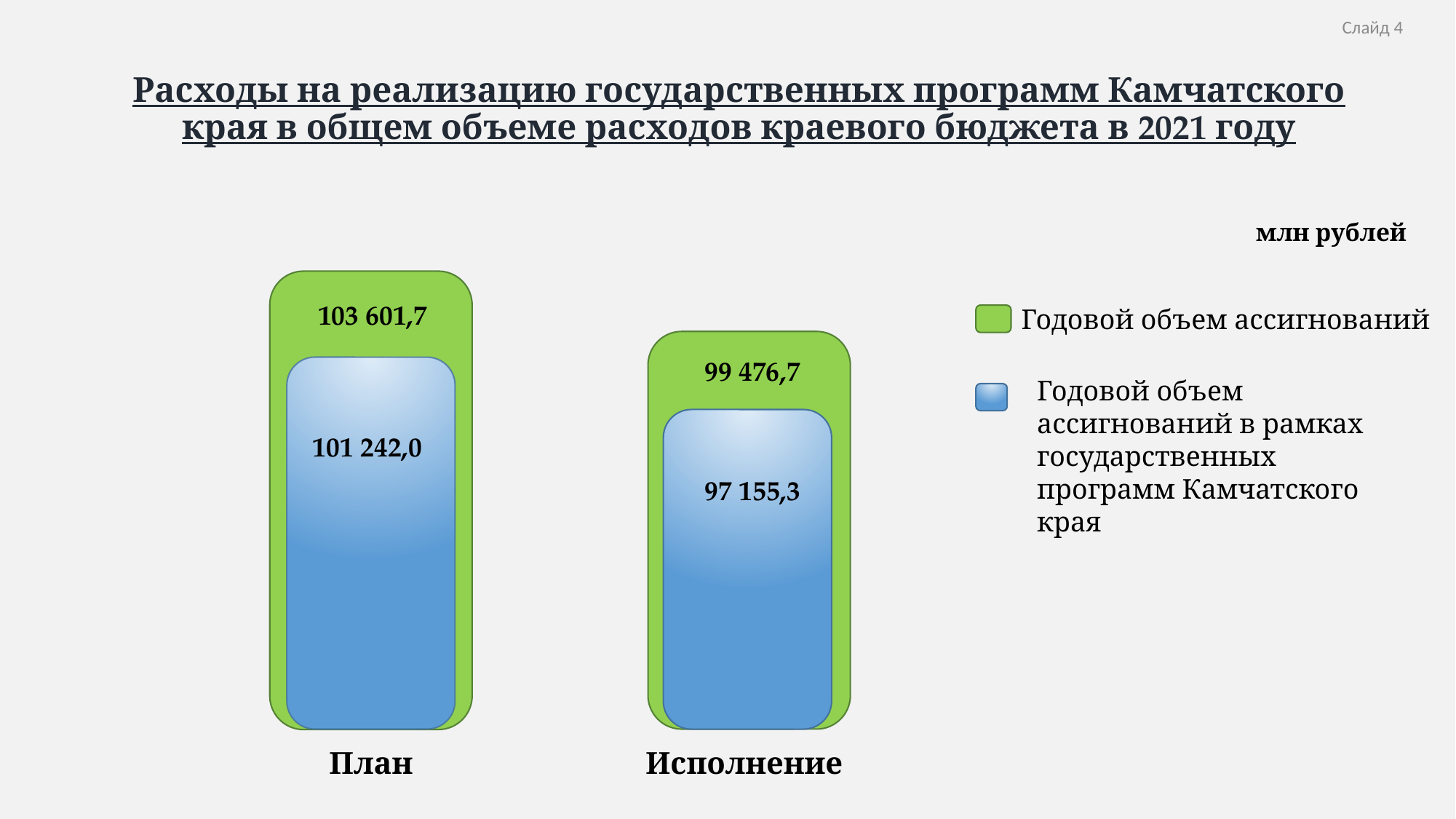

Слайд 4
# Расходы на реализацию государственных программ Камчатского края в общем объеме расходов краевого бюджета в 2021 году
млн рублей

103 601,7
Годовой объем ассигнований

99 476,7

Годовой объем ассигнований в рамках государственных программ Камчатского края

101 242,0
97 155,3
План
Исполнение